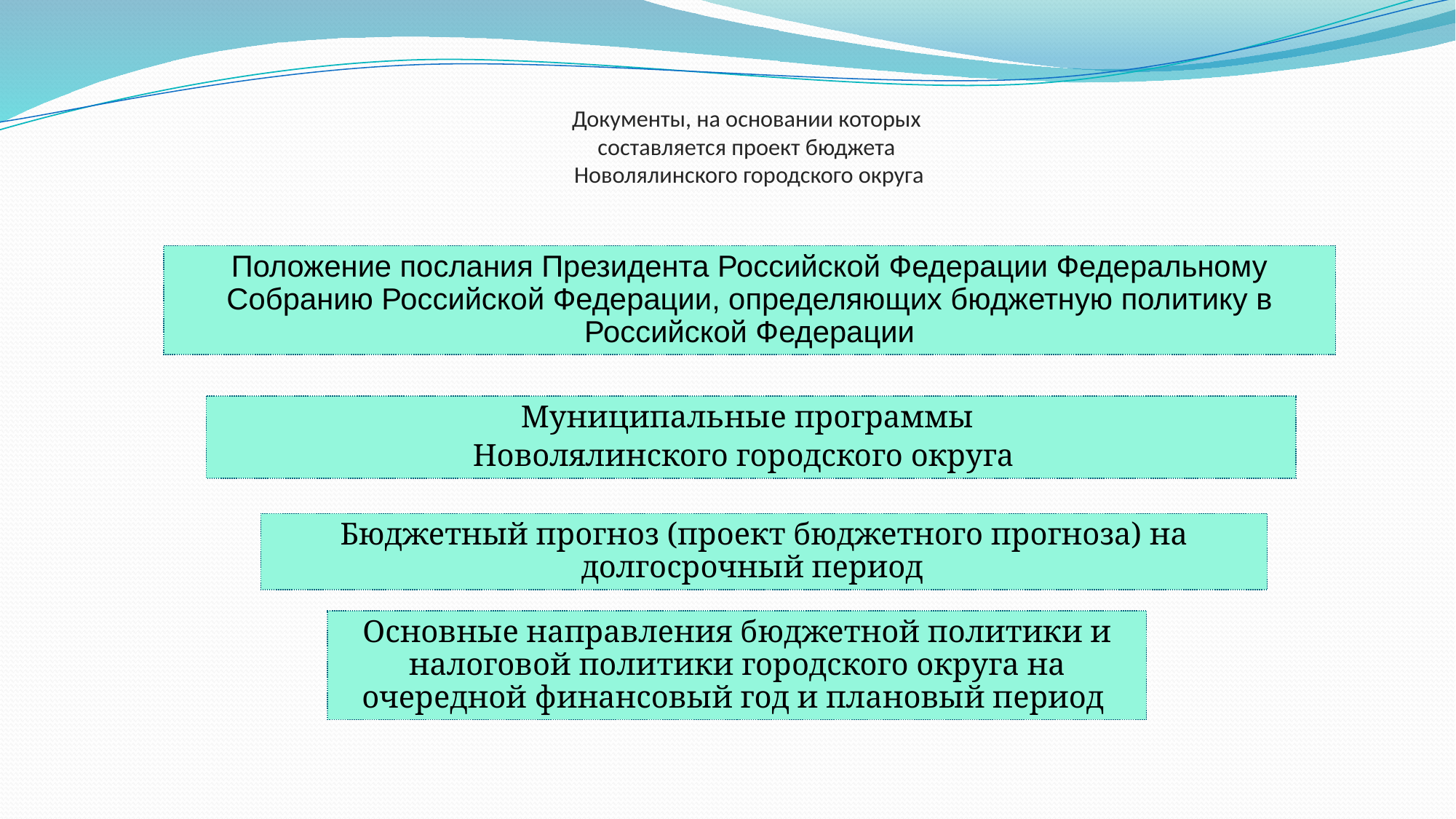

# Документы, на основании которых составляется проект бюджета Новолялинского городского округа
Положение послания Президента Российской Федерации Федеральному Собранию Российской Федерации, определяющих бюджетную политику в Российской Федерации
Муниципальные программы
Новолялинского городского округа
Бюджетный прогноз (проект бюджетного прогноза) на долгосрочный период
Основные направления бюджетной политики и налоговой политики городского округа на очередной финансовый год и плановый период